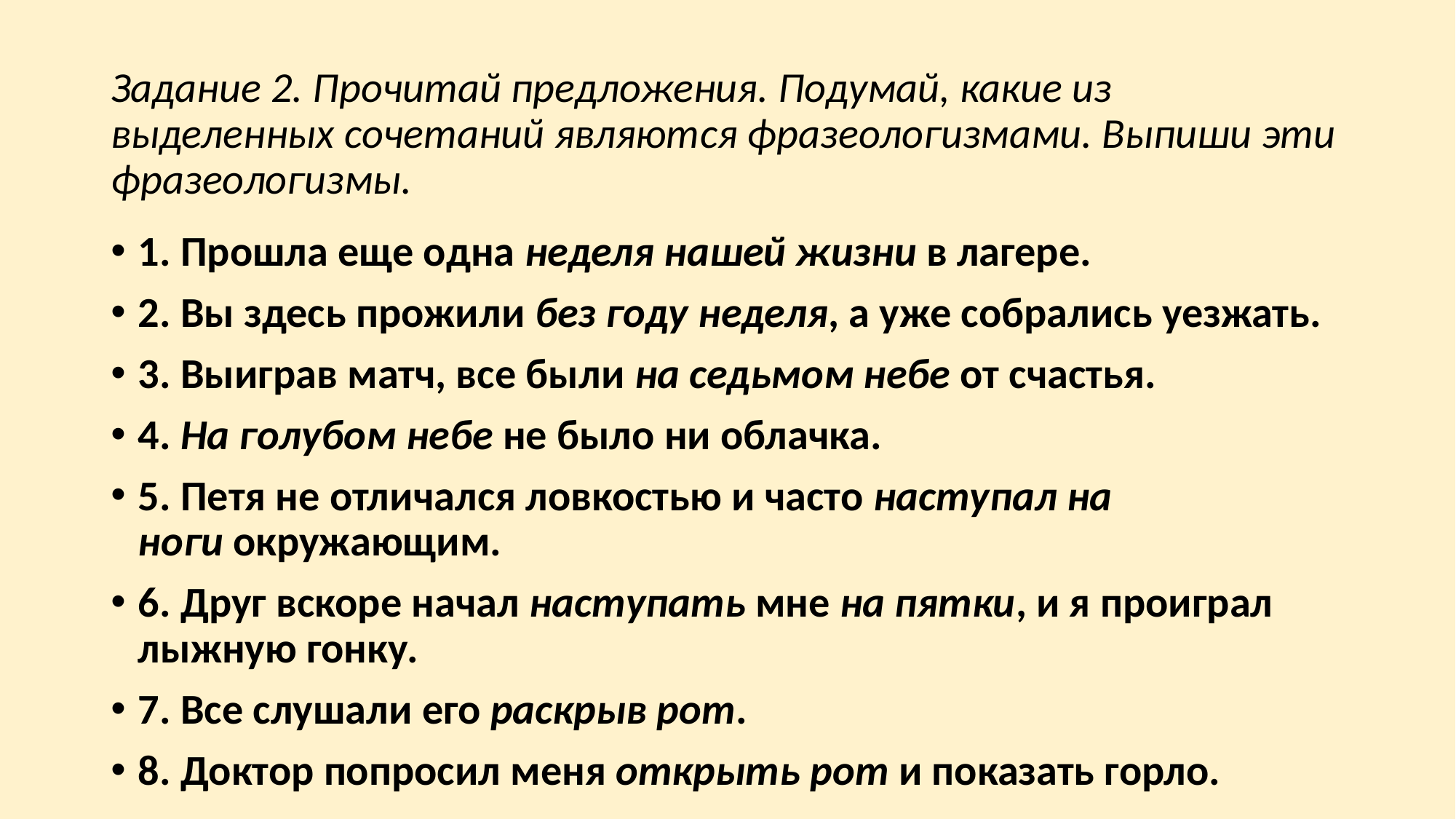

# Задание 2. Прочитай предложения. Подумай, какие из выделенных сочетаний являются фразеологизмами. Выпиши эти фразеологизмы.
1. Прошла еще одна неделя нашей жизни в лагере.
2. Вы здесь прожили без году неделя, а уже собрались уезжать.
3. Выиграв матч, все были на седьмом небе от счастья.
4. На голубом небе не было ни облачка.
5. Петя не отличался ловкостью и часто наступал на ноги окружающим.
6. Друг вскоре начал наступать мне на пятки, и я проиграл лыжную гонку.
7. Все слушали его раскрыв рот.
8. Доктор попросил меня открыть рот и показать горло.